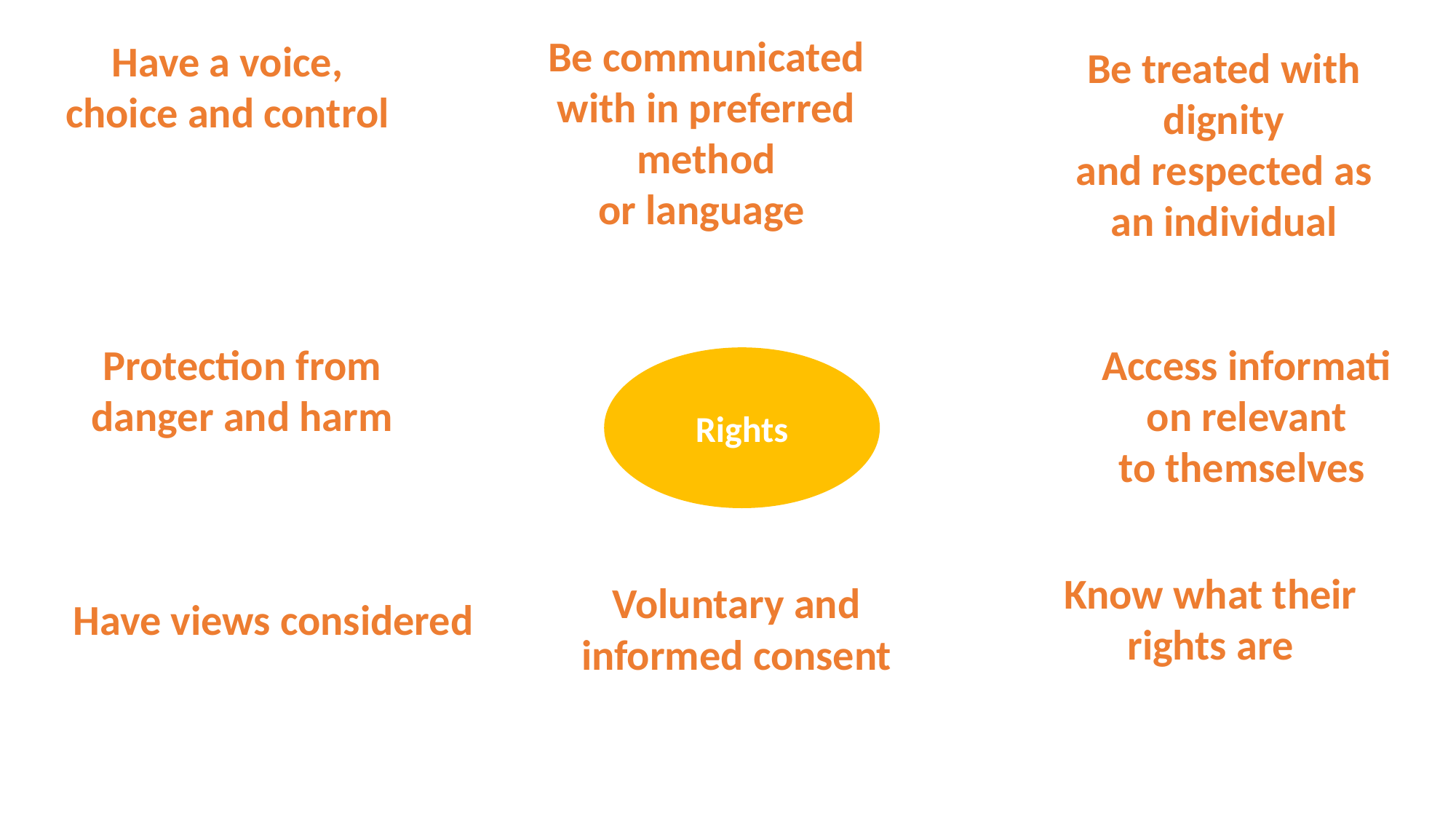

Be communicated with in preferred method or language ​
Have a voice, choice and control​
Be treated with dignity and respected as an individual​
Protection from danger and harm​
Access information relevant to themselves ​
Rights
Know what their rights are​
Voluntary and informed consent​
Have views considered​